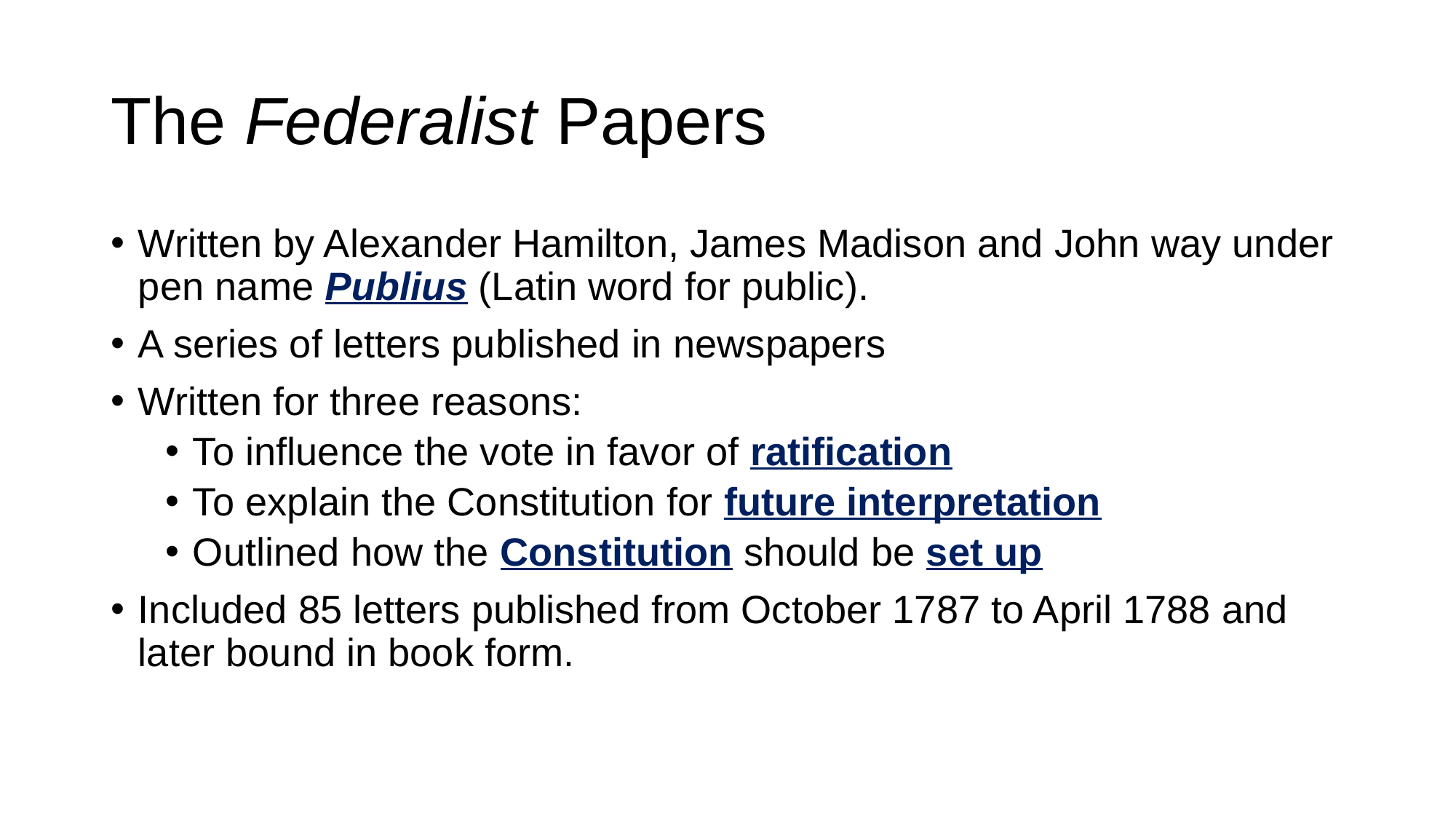

# The Federalist Papers
Written by Alexander Hamilton, James Madison and John way under pen name Publius (Latin word for public).
A series of letters published in newspapers
Written for three reasons:
To influence the vote in favor of ratification
To explain the Constitution for future interpretation
Outlined how the Constitution should be set up
Included 85 letters published from October 1787 to April 1788 and later bound in book form.